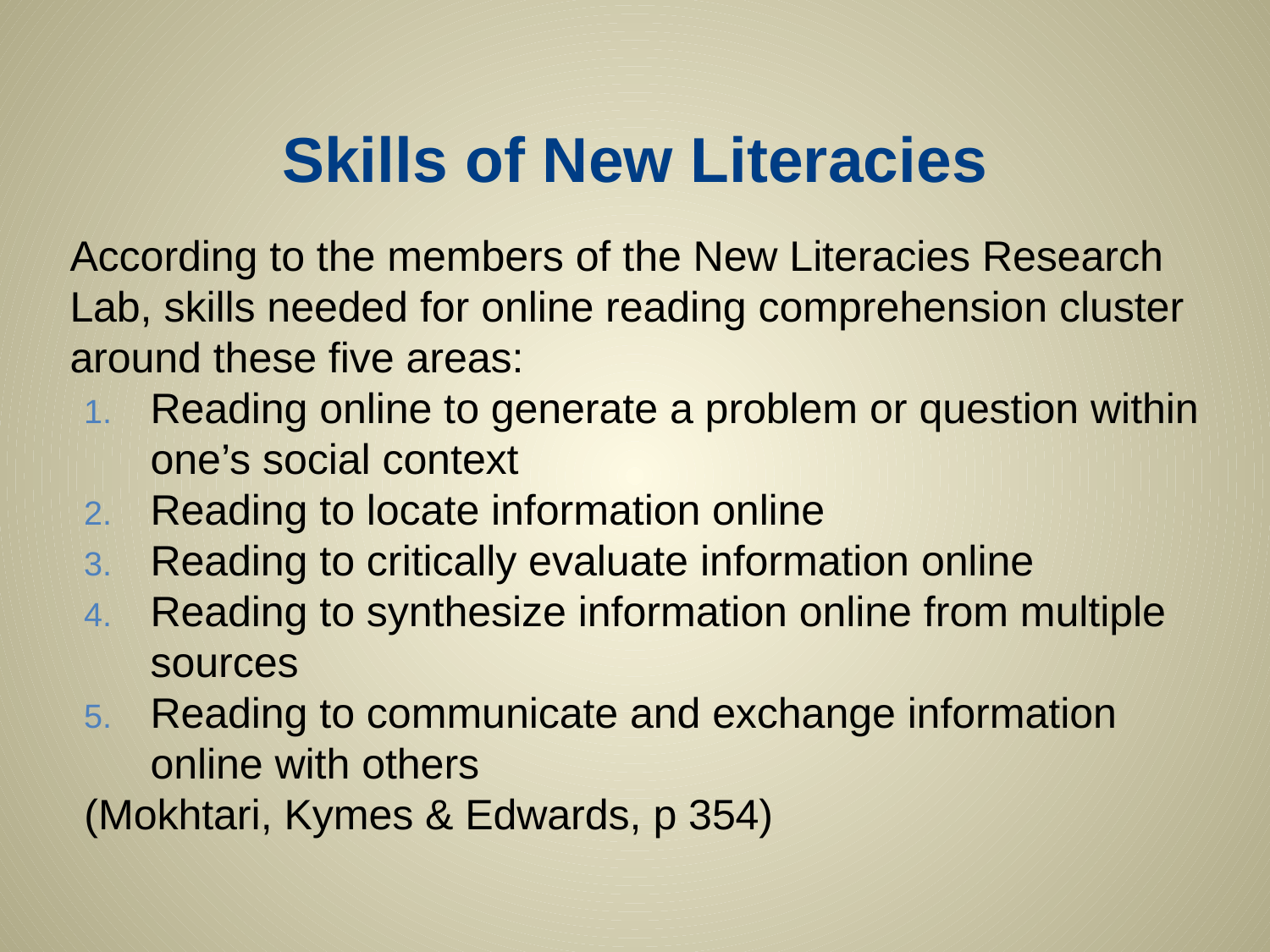

# Skills of New Literacies
According to the members of the New Literacies Research Lab, skills needed for online reading comprehension cluster around these five areas:
Reading online to generate a problem or question within one’s social context
Reading to locate information online
Reading to critically evaluate information online
Reading to synthesize information online from multiple sources
Reading to communicate and exchange information online with others
(Mokhtari, Kymes & Edwards, p 354)